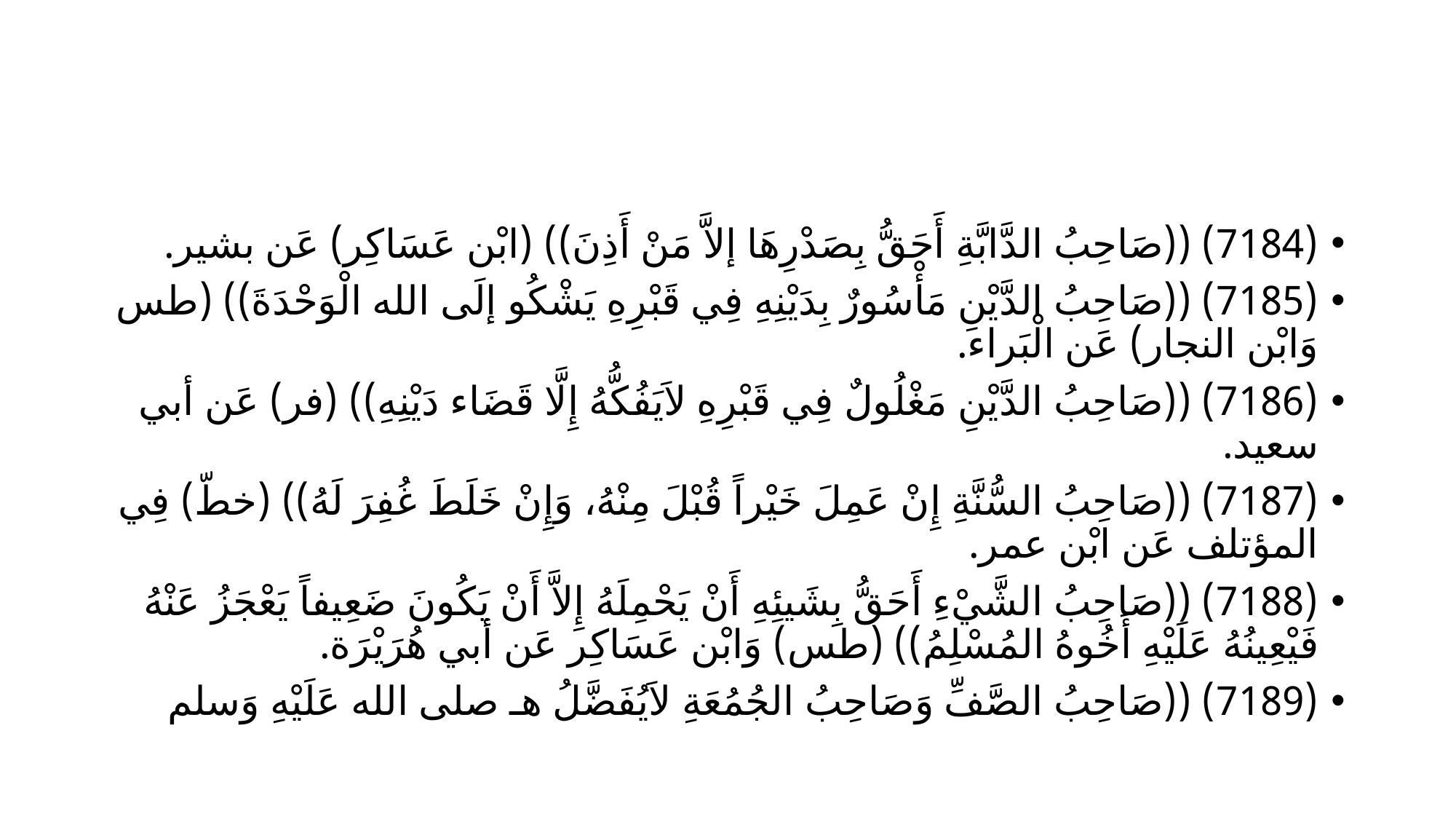

#
(7184) ((صَاحِبُ الدَّابَّةِ أَحَقُّ بِصَدْرِهَا إلاَّ مَنْ أَذِنَ)) (ابْن عَسَاكِر) عَن بشير.
(7185) ((صَاحِبُ الدَّيْنِ مَأْسُورٌ بِدَيْنِهِ فِي قَبْرِهِ يَشْكُو إلَى الله الْوَحْدَةَ)) (طس وَابْن النجار) عَن الْبَراء.
(7186) ((صَاحِبُ الدَّيْنِ مَغْلُولٌ فِي قَبْرِهِ لاَيَفُكُّهُ إِلَّا قَضَاء دَيْنِهِ)) (فر) عَن أبي سعيد.
(7187) ((صَاحِبُ السُّنَّةِ إِنْ عَمِلَ خَيْراً قُبْلَ مِنْهُ، وَإِنْ خَلَطَ غُفِرَ لَهُ)) (خطّ) فِي المؤتلف عَن ابْن عمر.
(7188) ((صَاحِبُ الشَّيْءِ أَحَقُّ بِشَيئِهِ أَنْ يَحْمِلَهُ إِلاَّ أَنْ يَكُونَ ضَعِيفاً يَعْجَزُ عَنْهُ فَيْعِينُهُ عَلَيْهِ أَخُوهُ المُسْلِمُ)) (طس) وَابْن عَسَاكِر عَن أبي هُرَيْرَة.
(7189) ((صَاحِبُ الصَّفِّ وَصَاحِبُ الجُمُعَةِ لاَيُفَضَّلُ هـ صلى الله عَلَيْهِ وَسلم